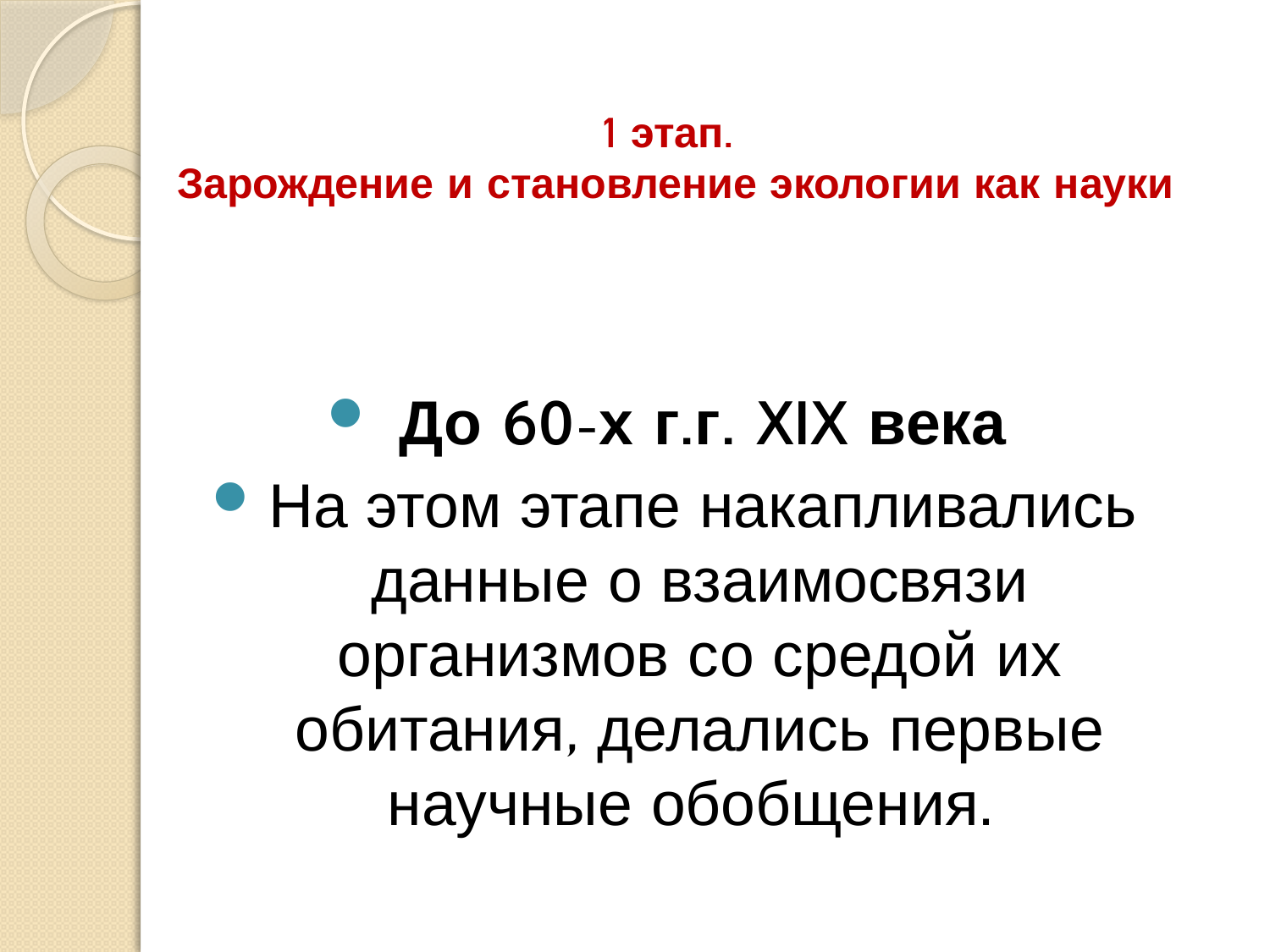

# 1 этап. Зарождение и становление экологии как науки
До 60-х г.г. XIX века
На этом этапе накапливались данные о взаимосвязи организмов со средой их обитания, делались первые научные обобщения.